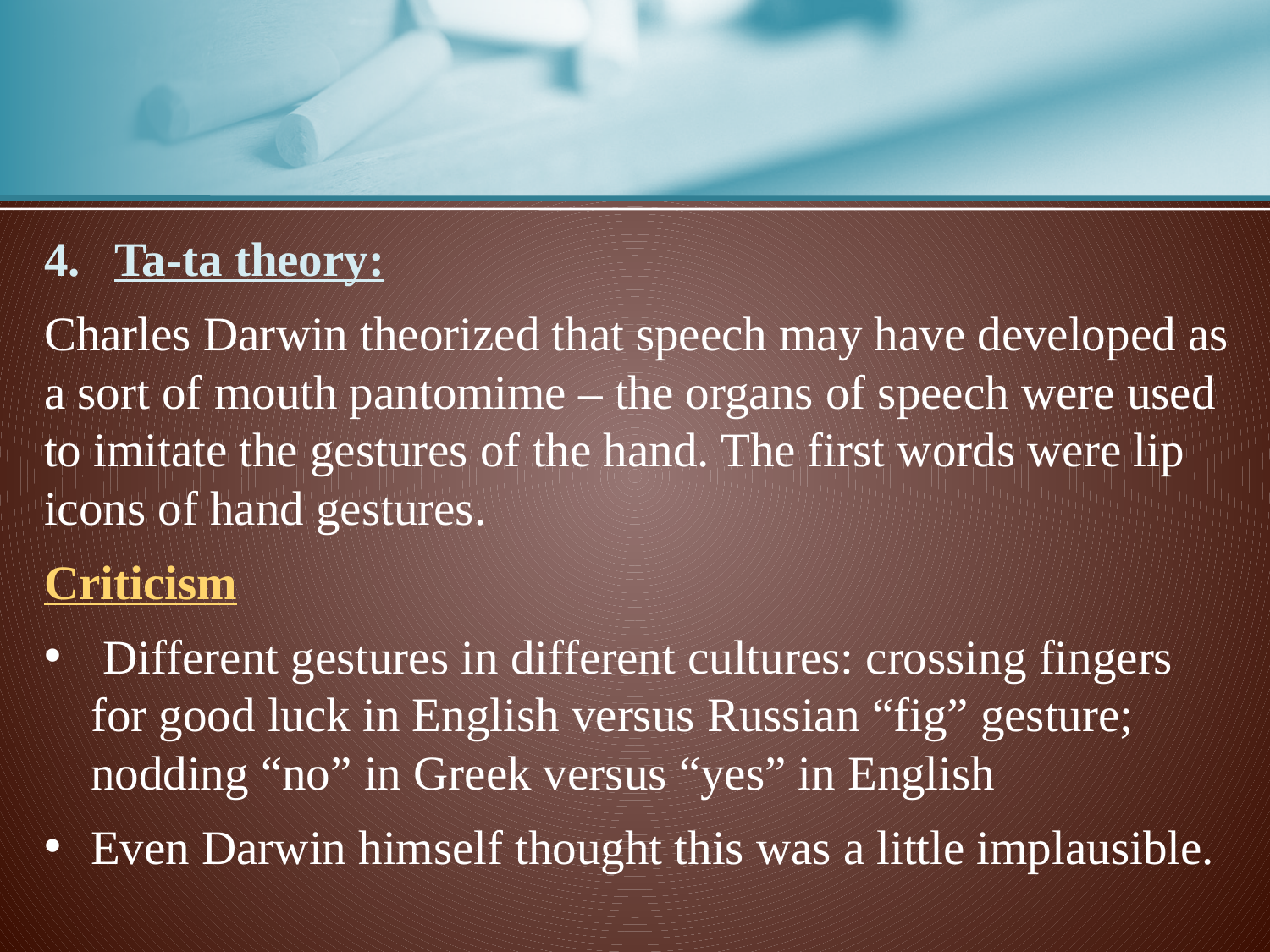

Ta-ta theory:
Charles Darwin theorized that speech may have developed as a sort of mouth pantomime – the organs of speech were used to imitate the gestures of the hand. The first words were lip icons of hand gestures.
Criticism
 Different gestures in different cultures: crossing fingers for good luck in English versus Russian “fig” gesture; nodding “no” in Greek versus “yes” in English
Even Darwin himself thought this was a little implausible.